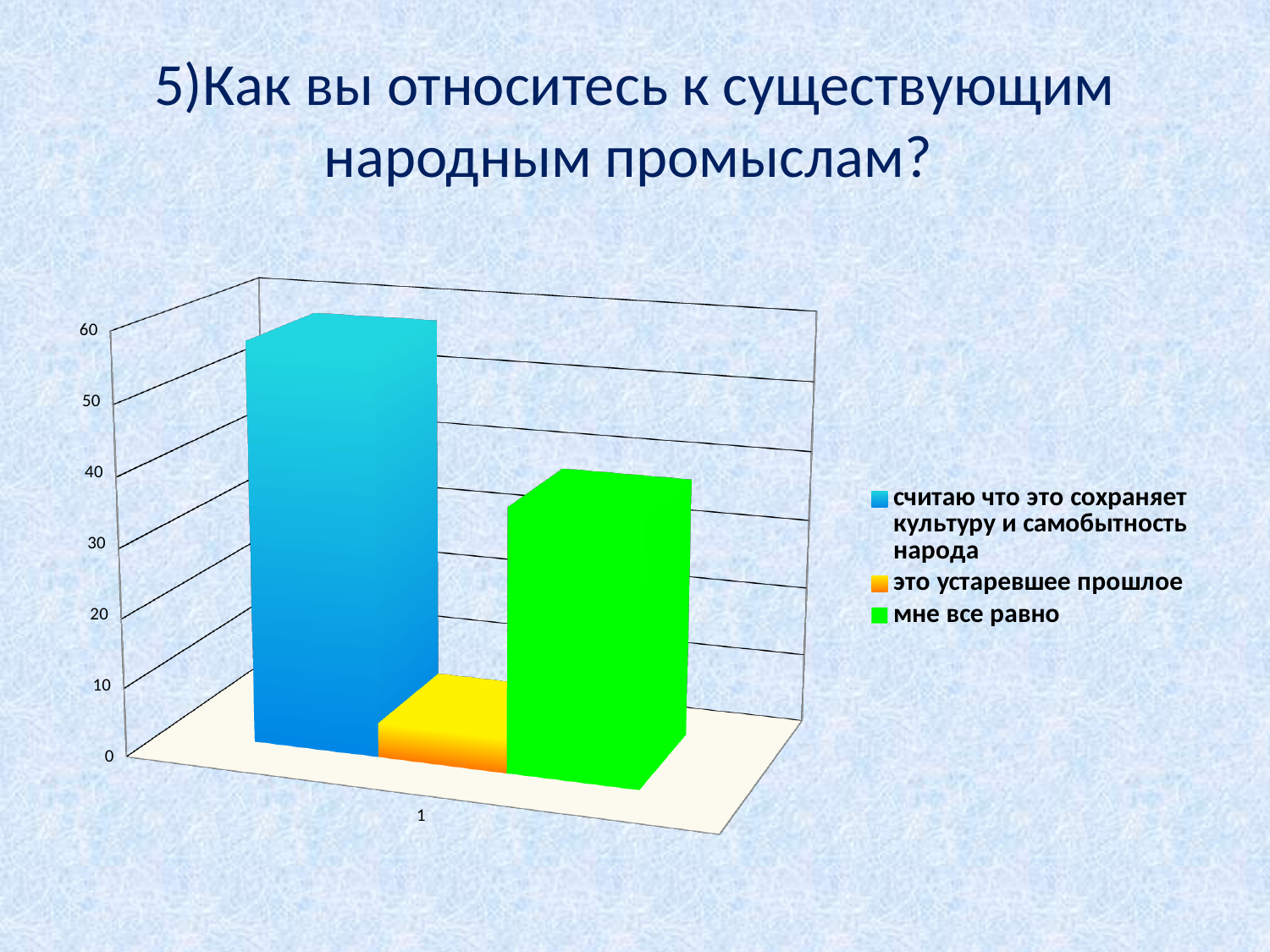

# 5)Как вы относитесь к существующим народным промыслам?

[unsupported chart]